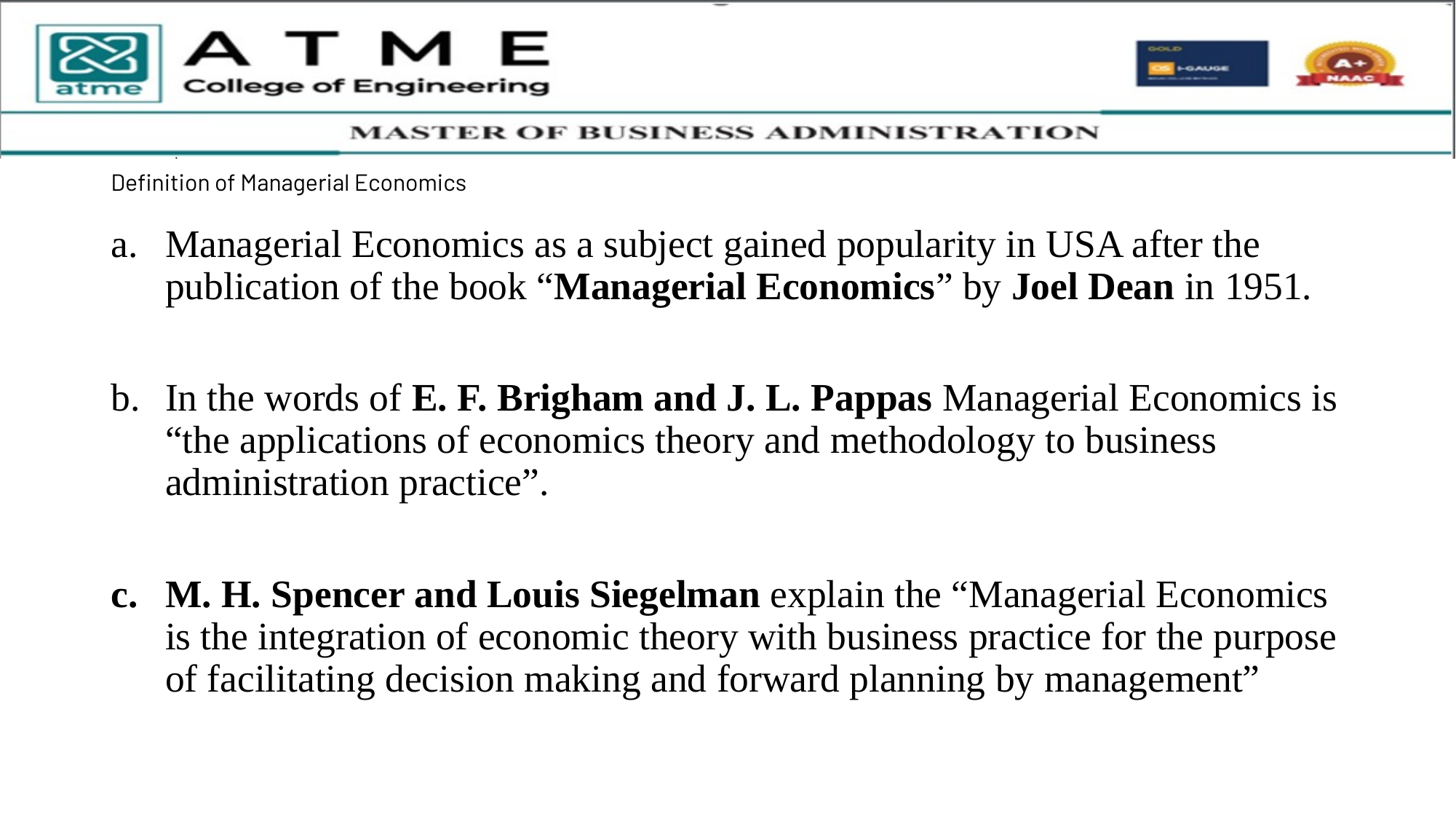

# Definition of Managerial Economics
Managerial Economics as a subject gained popularity in USA after the publication of the book “Managerial Economics” by Joel Dean in 1951.

In the words of E. F. Brigham and J. L. Pappas Managerial Economics is “the applications of economics theory and methodology to business administration practice”.

M. H. Spencer and Louis Siegelman explain the “Managerial Economics is the integration of economic theory with business practice for the purpose of facilitating decision making and forward planning by management”